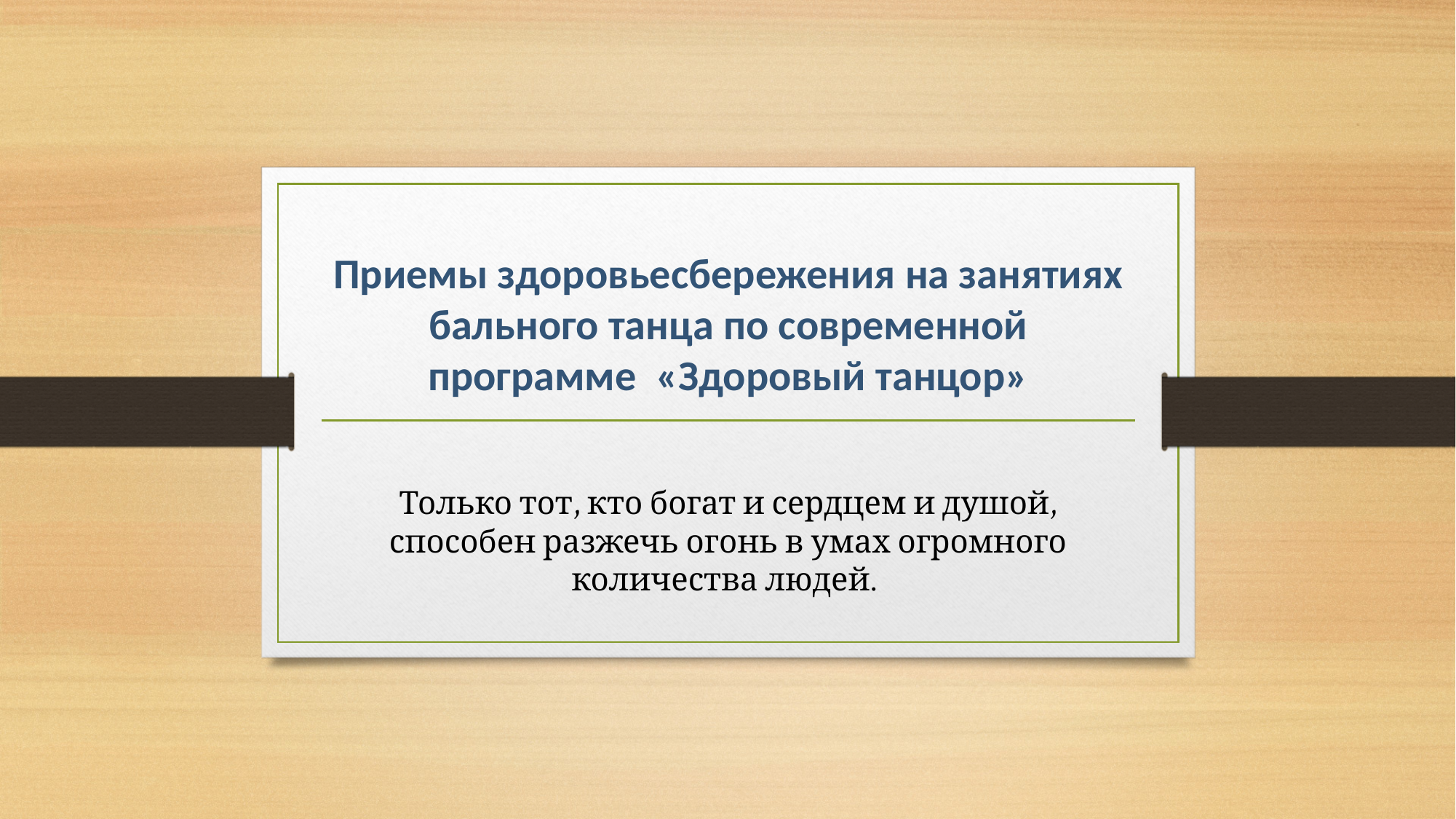

# Приемы здоровьесбережения на занятиях бального танца по современной программе  «Здоровый танцор»
Только тот, кто богат и сердцем и душой, способен разжечь огонь в умах огромного количества людей.